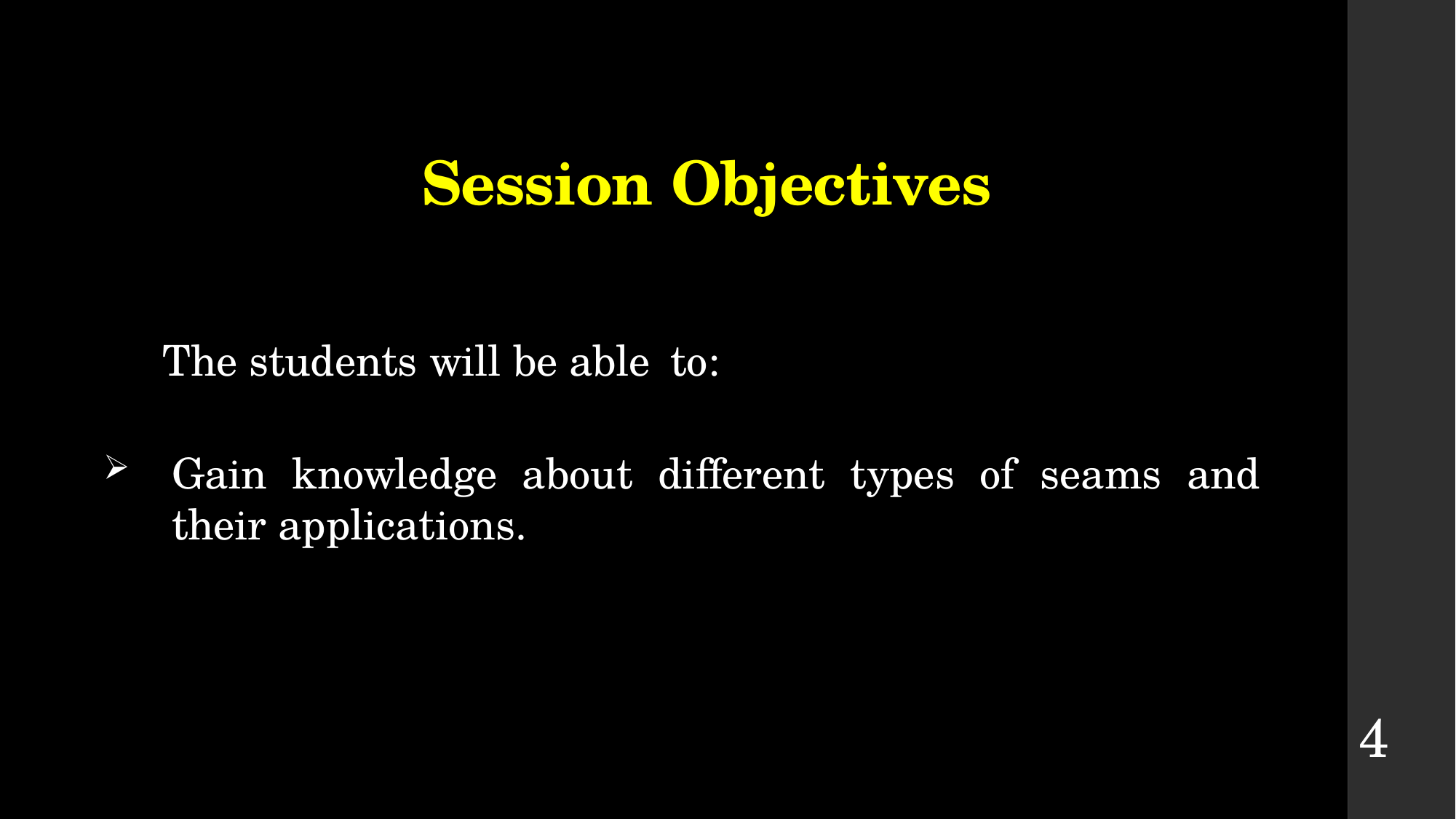

# Session Objectives
      The students will be able to:

Gain knowledge about different types of seams and their applications.
4